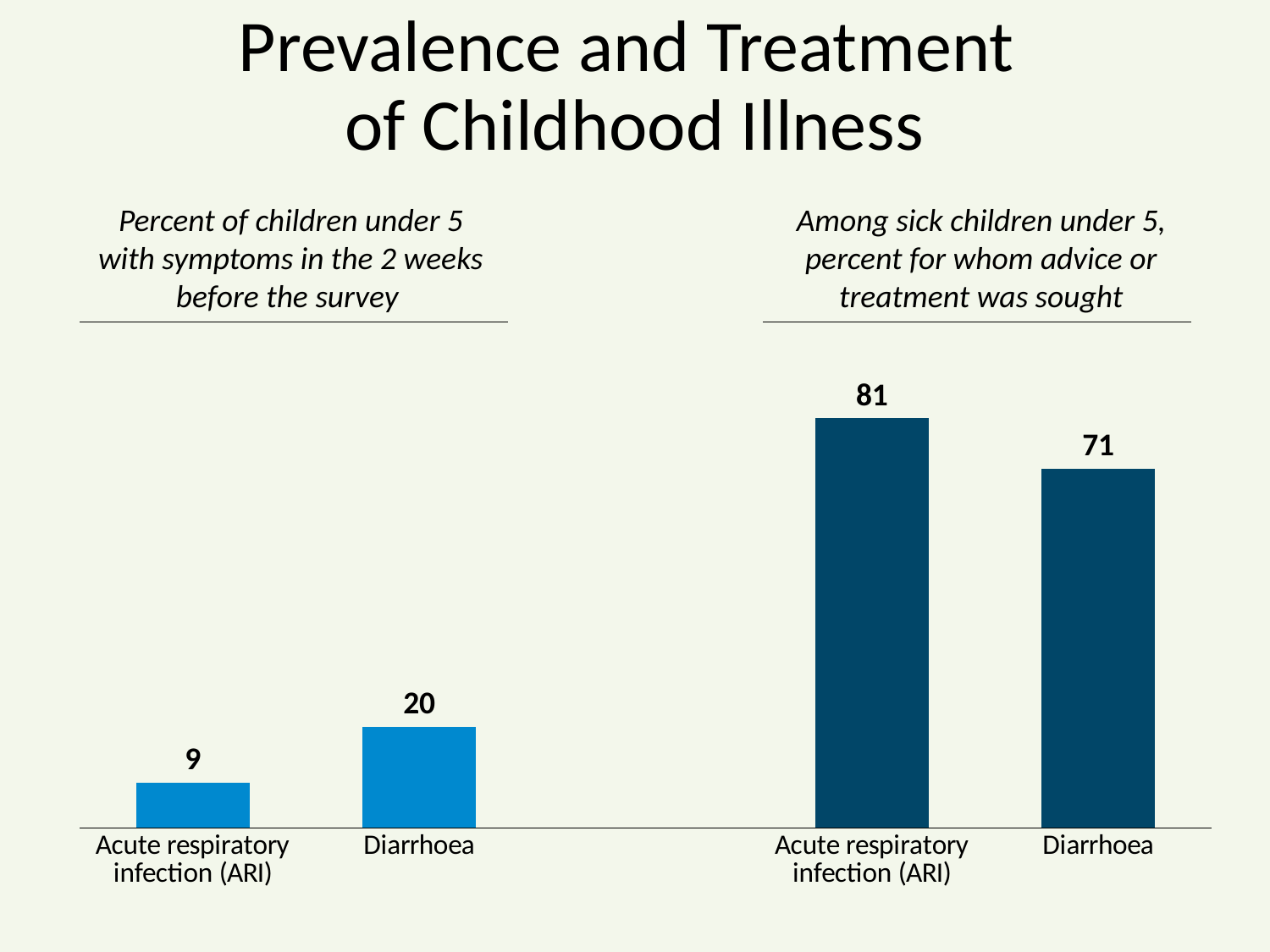

# Prevalence and Treatment of Childhood Illness
Percent of children under 5 with symptoms in the 2 weeks before the survey
Among sick children under 5, percent for whom advice or treatment was sought

### Chart

| Category | Series 1 |
|---|---|
| Acute respiratory infection (ARI) | 9.0 |
| Diarrhoea | 20.0 |
|  | None |
| Acute respiratory infection (ARI) | 81.0 |
| Diarrhoea | 71.0 |